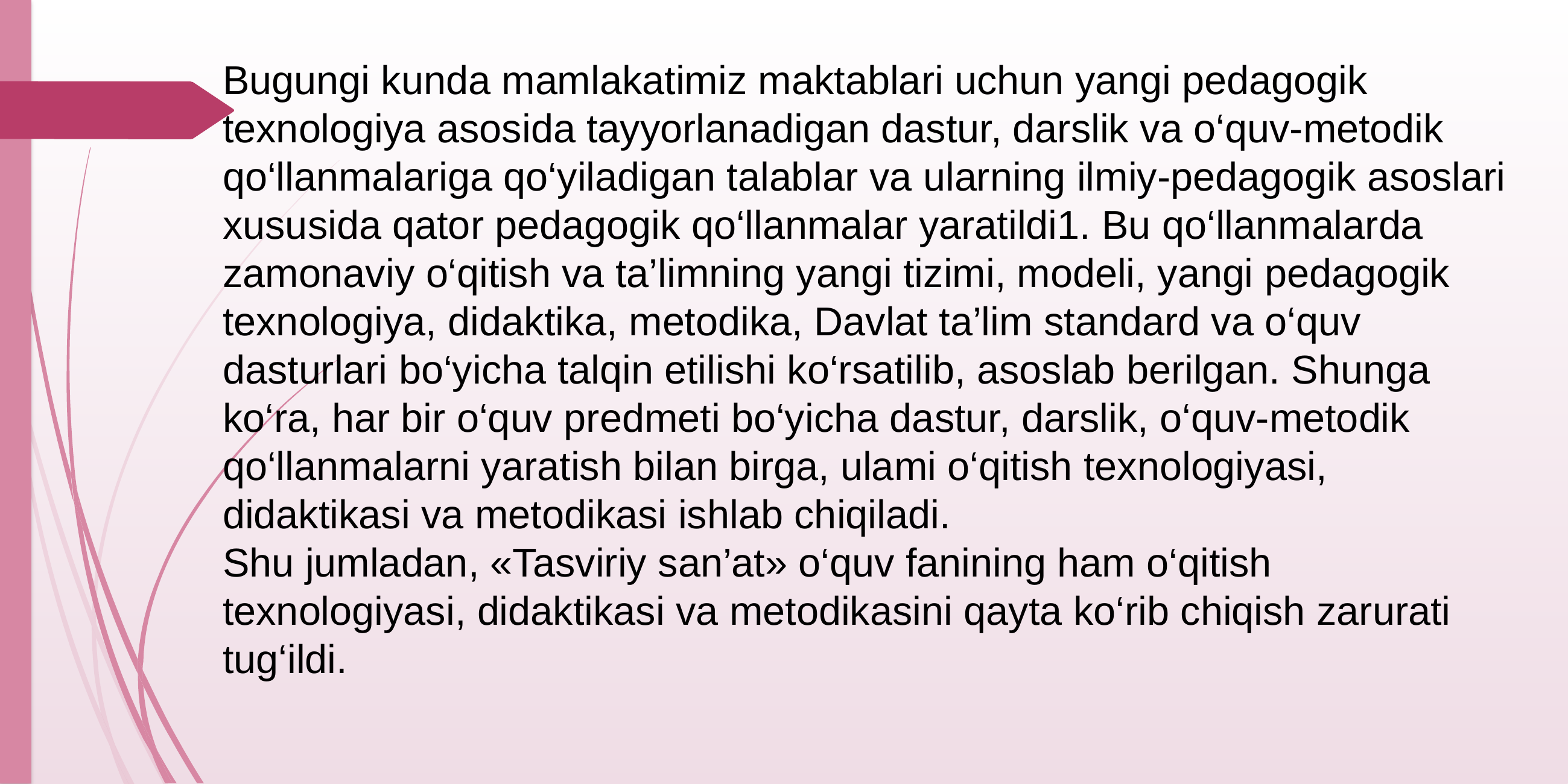

Bugungi kunda mamlakatimiz maktablari uchun yangi pedagogik texnologiya asosida tayyorlanadigan dastur, darslik va o‘quv-metodik qo‘llanmalariga qo‘yiladigan talablar va ularning ilmiy-pedagogik asoslari xususida qator pedagogik qo‘llanmalar yaratildi1. Bu qo‘llanmalarda  zamonaviy o‘qitish va ta’limning yangi tizimi, modeli, yangi pedagogik texnologiya, didaktika, metodika, Davlat ta’lim standard va o‘quv dasturlari bo‘yicha talqin etilishi ko‘rsatilib, asoslab berilgan. Shunga ko‘ra, har bir o‘quv predmeti bo‘yicha dastur, darslik, o‘quv-metodik qo‘llanmalarni yaratish bilan birga, ulami o‘qitish texnologiyasi, didaktikasi va metodikasi ishlab chiqiladi.
Shu jumladan, «Tasviriy san’at» o‘quv fanining ham o‘qitish texnologiyasi, didaktikasi va metodikasini qayta ko‘rib chiqish zarurati tug‘ildi.